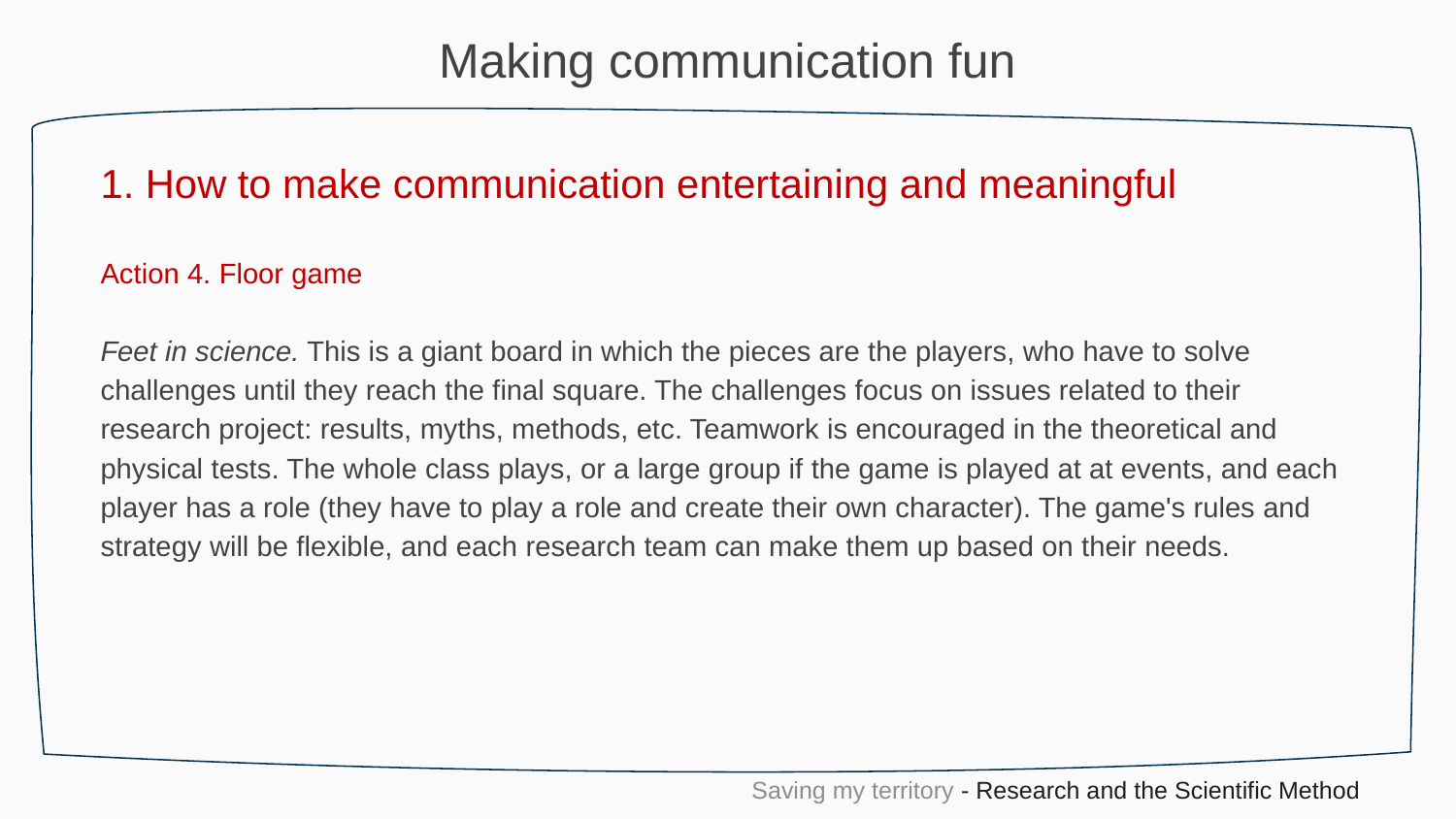

Making communication fun

1. How to make communication entertaining and meaningful
Action 4. Floor game
Feet in science. This is a giant board in which the pieces are the players, who have to solve challenges until they reach the final square. The challenges focus on issues related to their research project: results, myths, methods, etc. Teamwork is encouraged in the theoretical and physical tests. The whole class plays, or a large group if the game is played at at events, and each player has a role (they have to play a role and create their own character). The game's rules and strategy will be flexible, and each research team can make them up based on their needs.

Saving my territory - Research and the Scientific Method